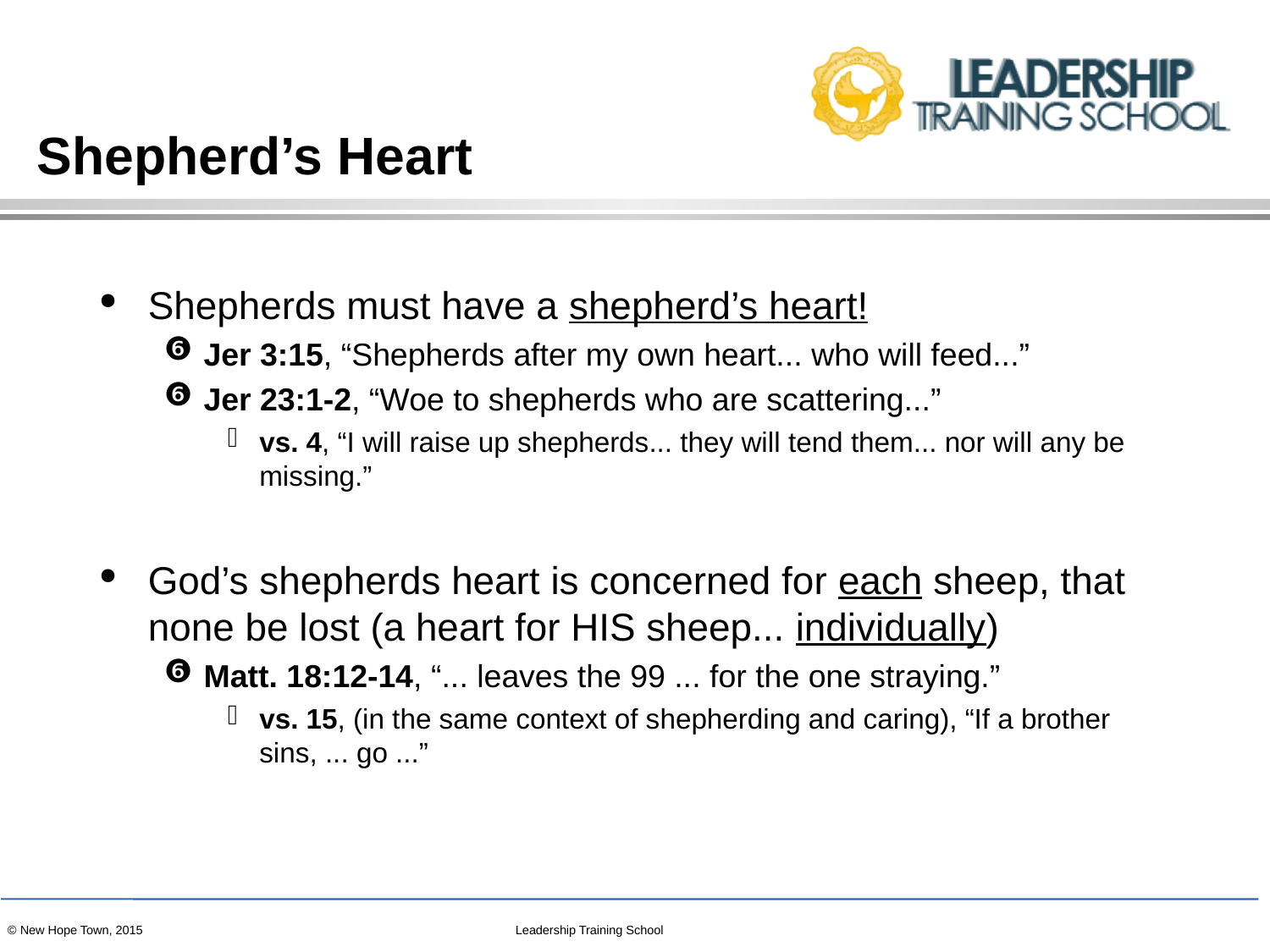

# Shepherd’s Heart
Shepherds must have a shepherd’s heart!
Jer 3:15, “Shepherds after my own heart... who will feed...”
Jer 23:1-2, “Woe to shepherds who are scattering...”
vs. 4, “I will raise up shepherds... they will tend them... nor will any be missing.”

God’s shepherds heart is concerned for each sheep, that none be lost (a heart for HIS sheep... individually)
Matt. 18:12-14, “... leaves the 99 ... for the one straying.”
vs. 15, (in the same context of shepherding and caring), “If a brother sins, ... go ...”
17